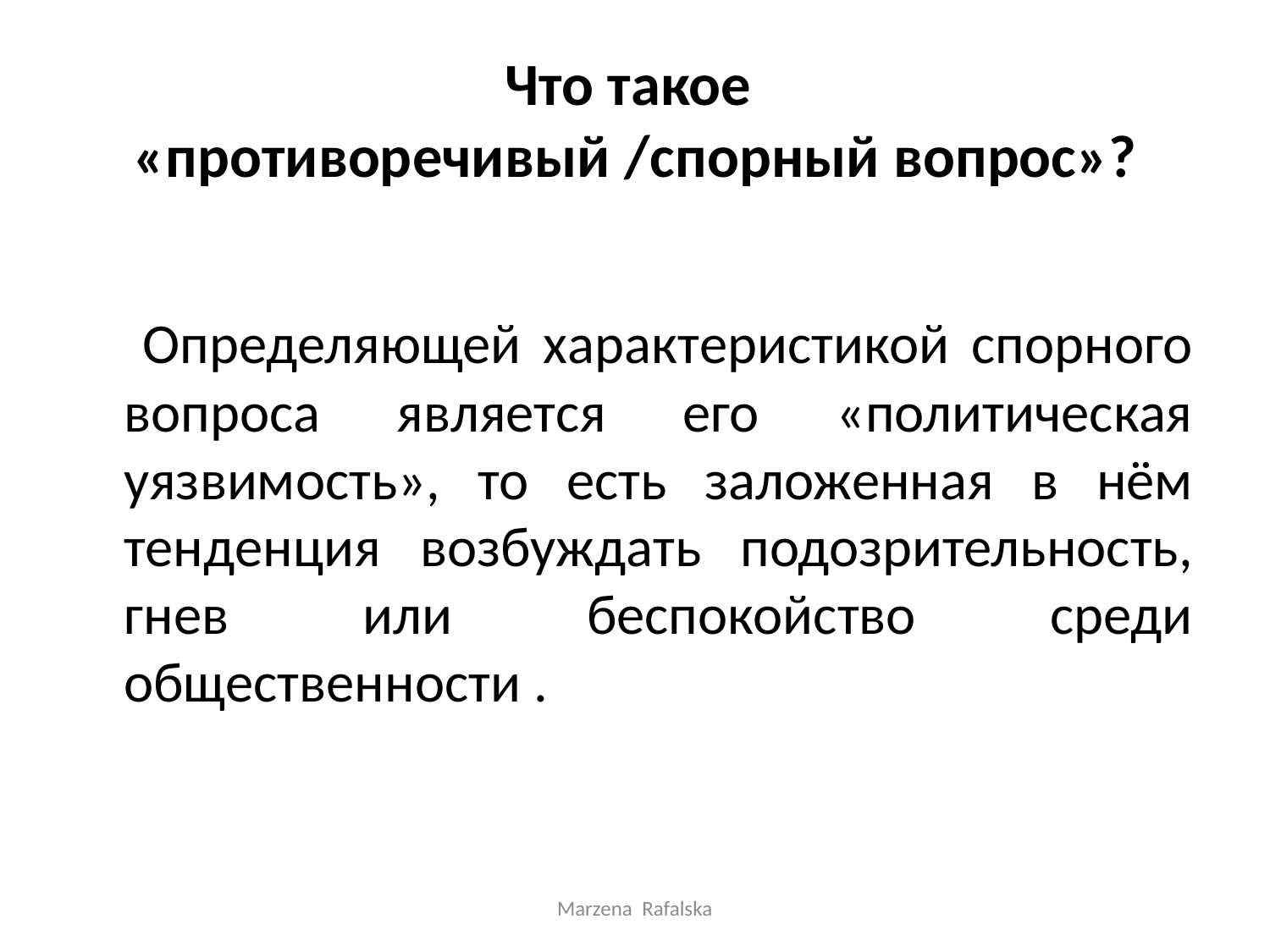

# Что такое «противоречивый /спорный вопрос»?

   Oпределяющей характеристикой спорного вопроса является его «политическая уязвимость», то есть заложенная в нём тенденция возбуждать подозрительность, гнев или беспокойство среди общественности .
Marzena  Rafalska